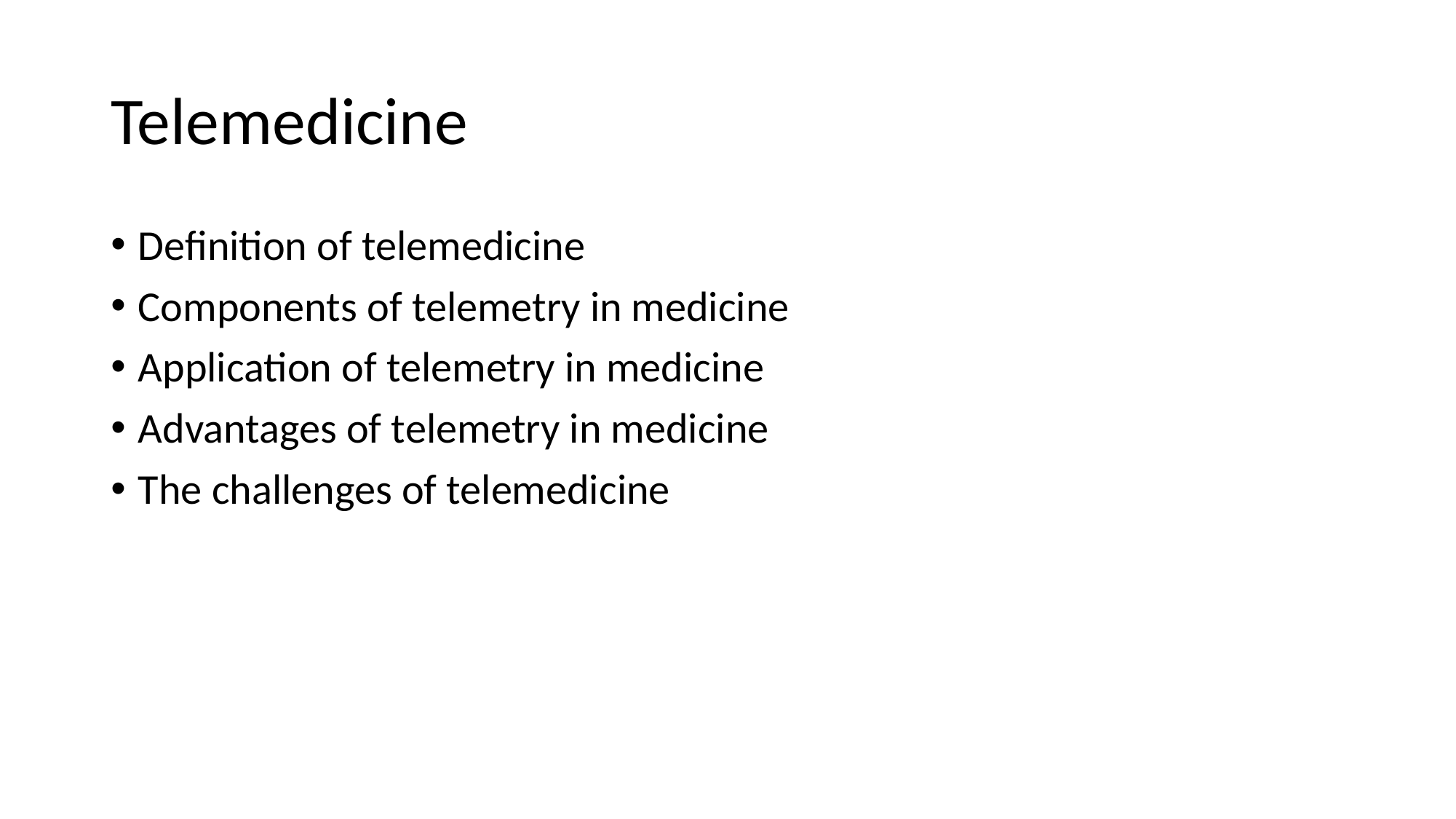

# Telemedicine
Definition of telemedicine
Components of telemetry in medicine
Application of telemetry in medicine
Advantages of telemetry in medicine
The challenges of telemedicine